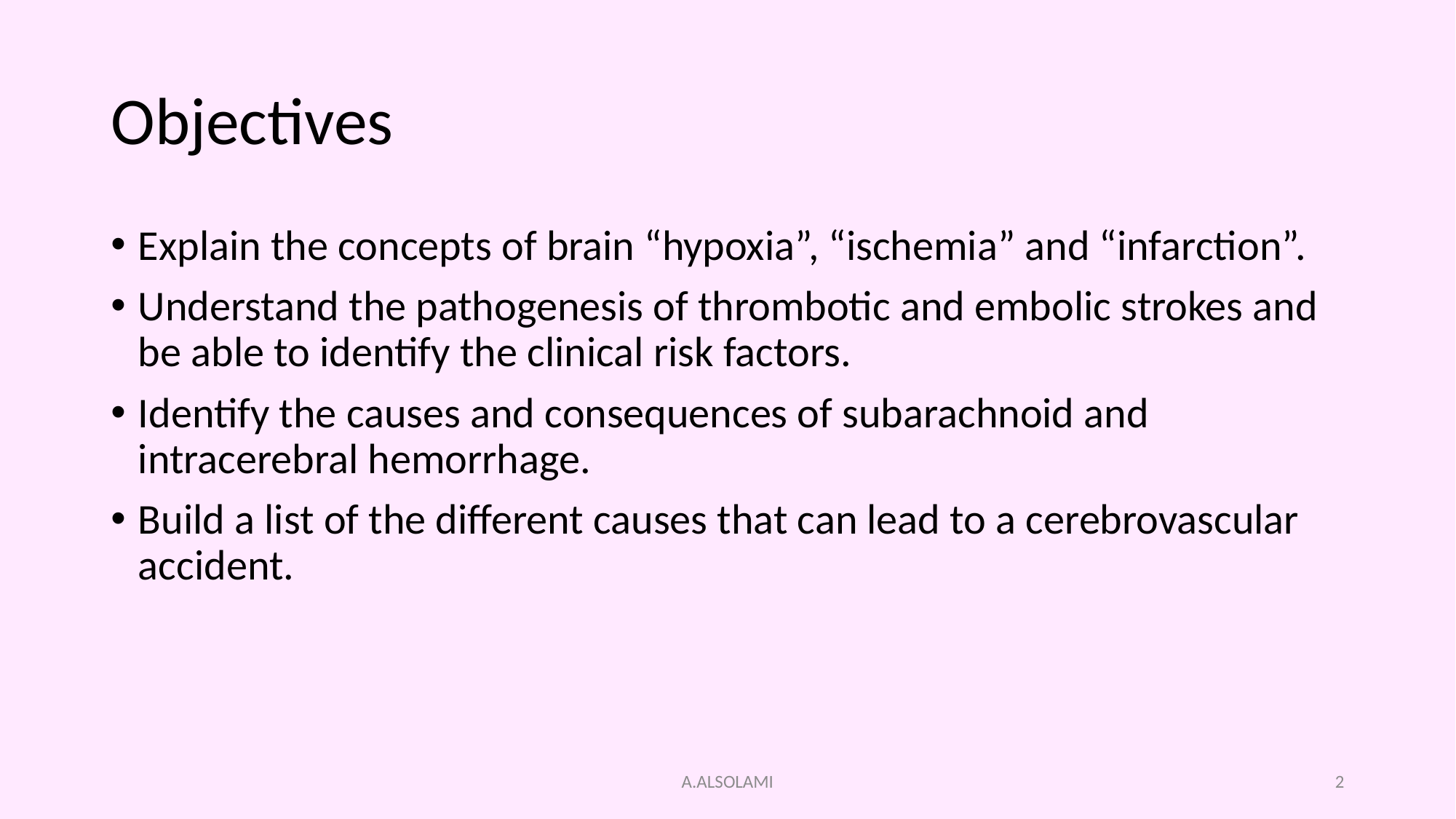

# Objectives
Explain the concepts of brain “hypoxia”, “ischemia” and “infarction”.
Understand the pathogenesis of thrombotic and embolic strokes and be able to identify the clinical risk factors.
Identify the causes and consequences of subarachnoid and intracerebral hemorrhage.
Build a list of the different causes that can lead to a cerebrovascular accident.

A.ALSOLAMI
2